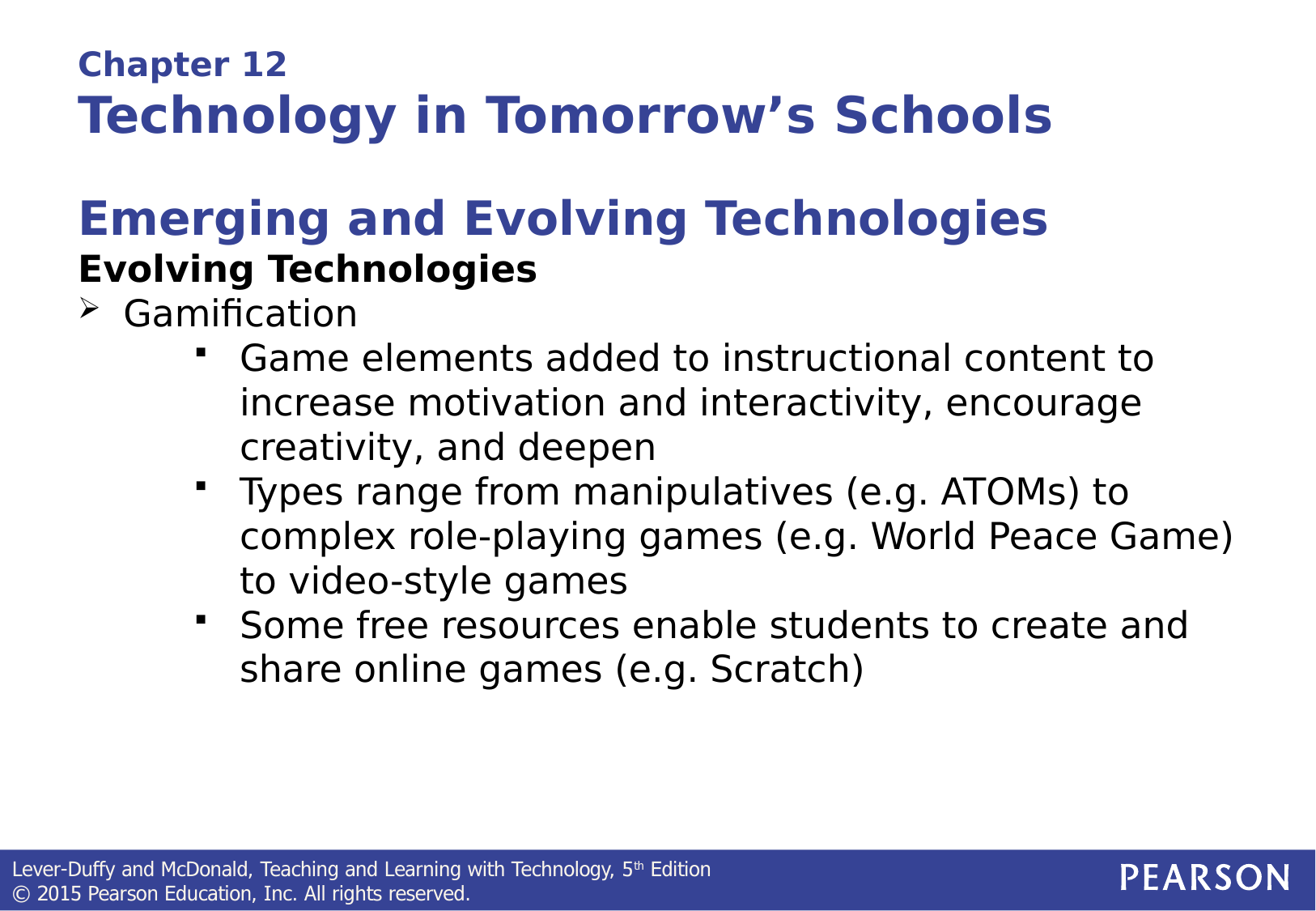

# Chapter 12 Technology in Tomorrow’s Schools
Emerging and Evolving Technologies
Evolving Technologies
Gamification
Game elements added to instructional content to increase motivation and interactivity, encourage creativity, and deepen
Types range from manipulatives (e.g. ATOMs) to complex role-playing games (e.g. World Peace Game) to video-style games
Some free resources enable students to create and share online games (e.g. Scratch)